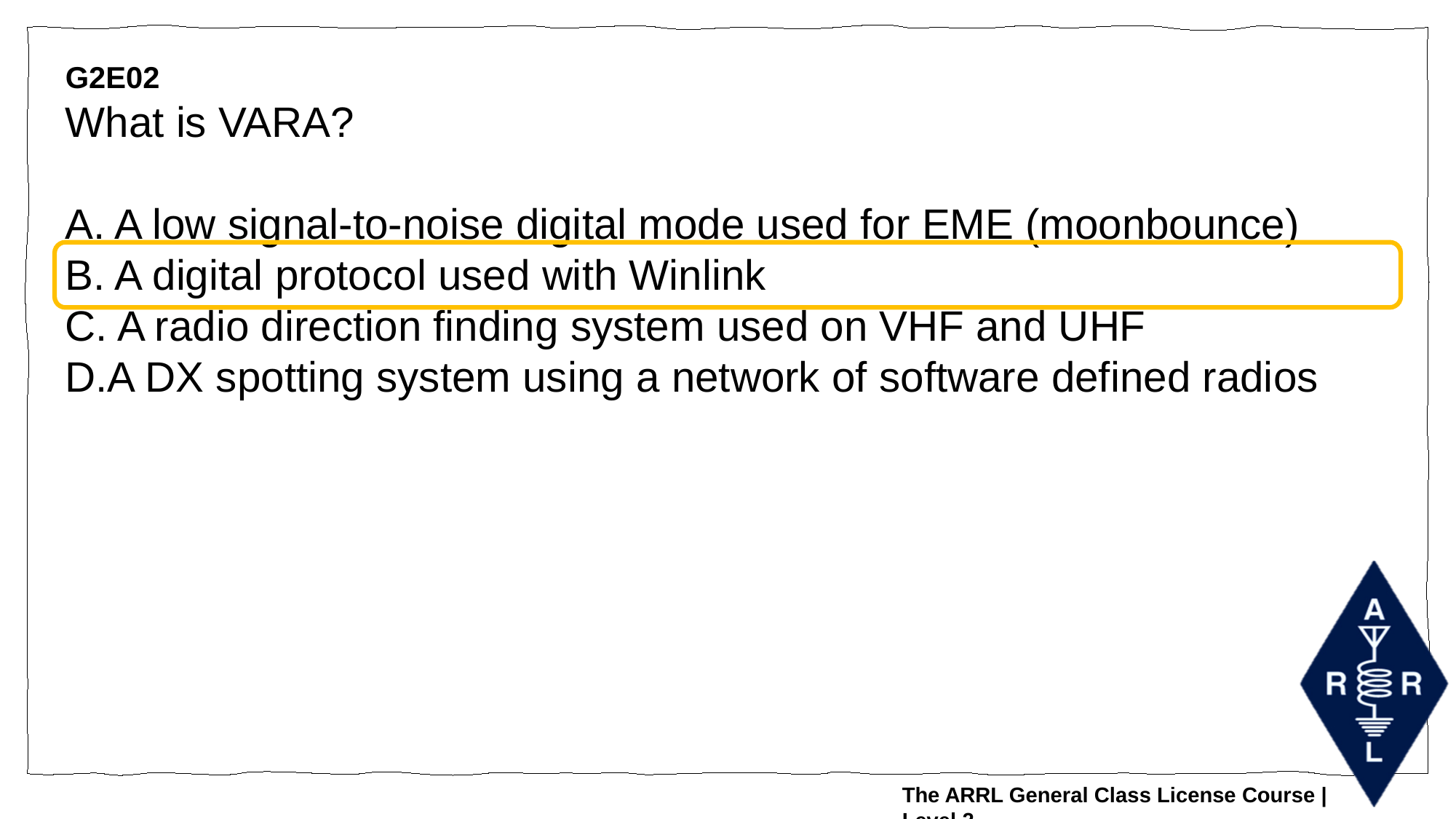

G2E02
What is VARA?

A. A low signal-to-noise digital mode used for EME (moonbounce)
B. A digital protocol used with Winlink
C. A radio direction finding system used on VHF and UHF
D.A DX spotting system using a network of software defined radios